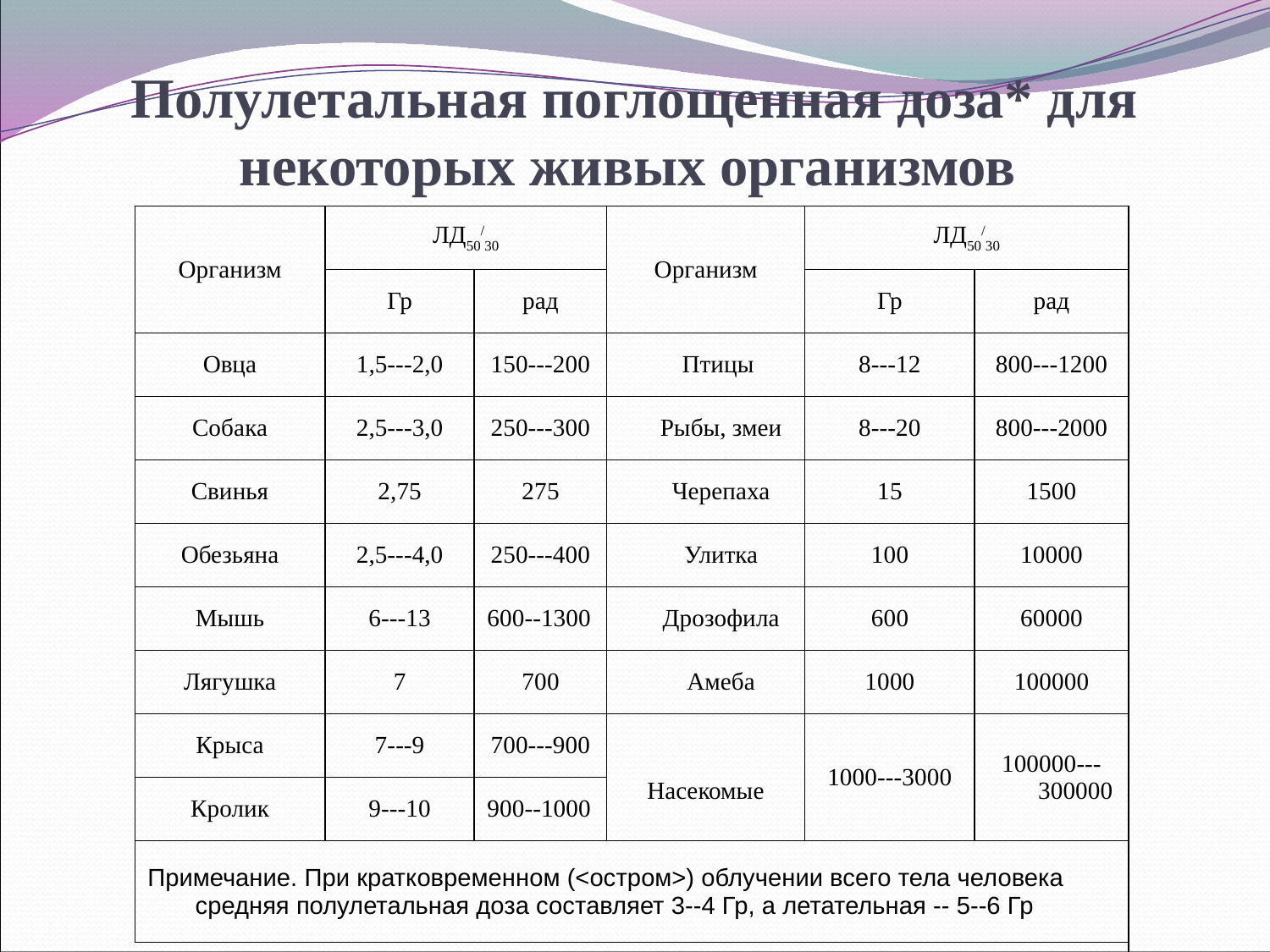

# Полулетальная поглощенная доза* для некоторых живых организмов
| Организм | ЛД50/30 |  | Организм |  | ЛД50/30 |  |  |
| --- | --- | --- | --- | --- | --- | --- | --- |
|  | Гр | рад |  |  | Гр | рад |  |
| Овца | 1,5---2,0 | 150---200 |  | Птицы | 8---12 | 800---1200 |  |
| Собака | 2,5---3,0 | 250---300 |  | Рыбы, змеи | 8---20 | 800---2000 |  |
| Свинья | 2,75 | 275 |  | Черепаха | 15 | 1500 |  |
| Обезьяна | 2,5---4,0 | 250---400 |  | Улитка | 100 | 10000 |  |
| Мышь | 6---13 | 600--1300 |  | Дрозофила | 600 | 60000 |  |
| Лягушка | 7 | 700 |  | Амеба | 1000 | 100000 |  |
| Крыса | 7---9 | 700---900 | Насекомые |  | 1000---3000 | 100000---300000 |  |
| Кролик | 9---10 | 900--1000 |  |  |  |  |  |
| Примечание. При кратковременном (<остром>) облучении всего тела человека средняя полулетальная доза составляет 3--4 Гр, а летательная -- 5--6 Гр |  |  |  |  |  |  |  |
|  |  |  |  |  |  |  |  |
|  |  |  |  |  |  |  |  |